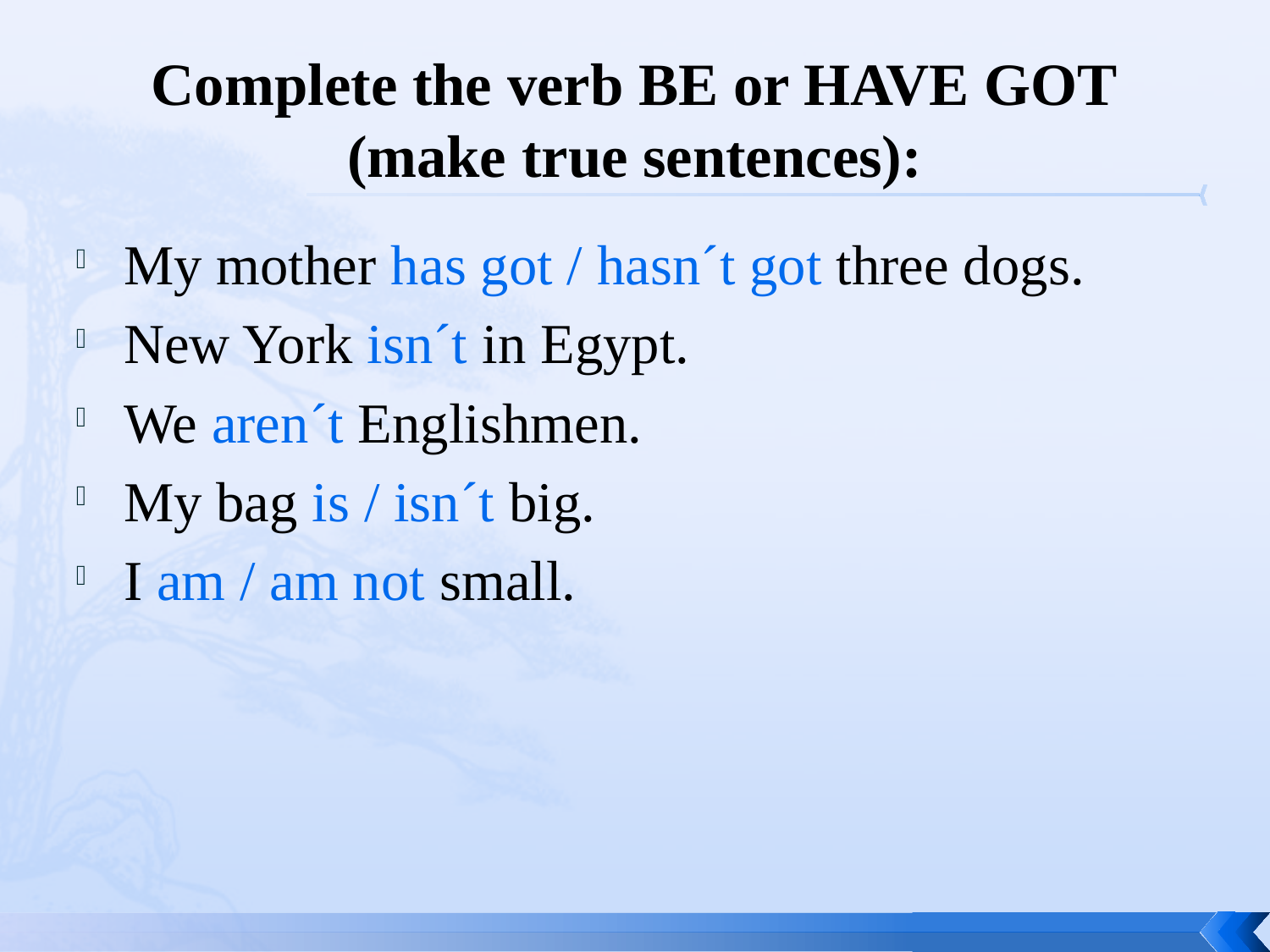

# Complete the verb BE or HAVE GOT (make true sentences):
My mother has got / hasn´t got three dogs.
New York isn´t in Egypt.
We aren´t Englishmen.
My bag is / isn´t big.
I am / am not small.